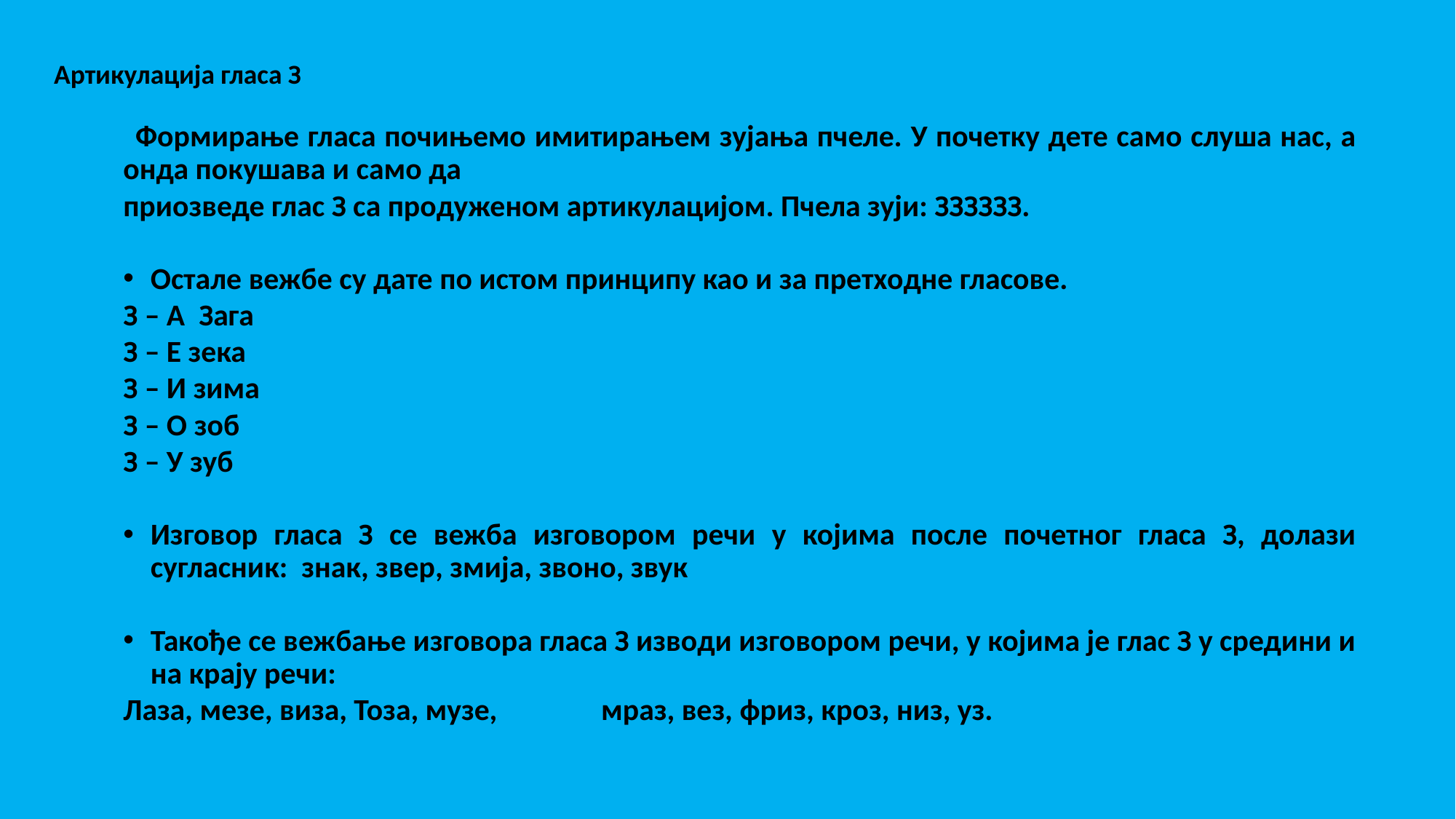

Артикулација гласа З
   Формирање гласа почињемо имитирањем зујања пчеле. У почетку дете само слуша нас, а онда покушава и само да
приозведе глас З са продуженом артикулацијом. Пчела зуји: ЗЗЗЗЗЗ.

Остале вежбе су дате по истом принципу као и за претходне гласове.
З – А  Зага
З – Е зека
З – И зима
З – О зоб
З – У зуб

Изговор гласа З се вежба изговором речи у којима после почетног гласа З, долази сугласник:  знак, звер, змија, звоно, звук

Такође се вежбање изговора гласа З изводи изговором речи, у којима је глас З у средини и на крају речи:
Лаза, мезе, виза, Тоза, музе,               мраз, вез, фриз, кроз, низ, уз.